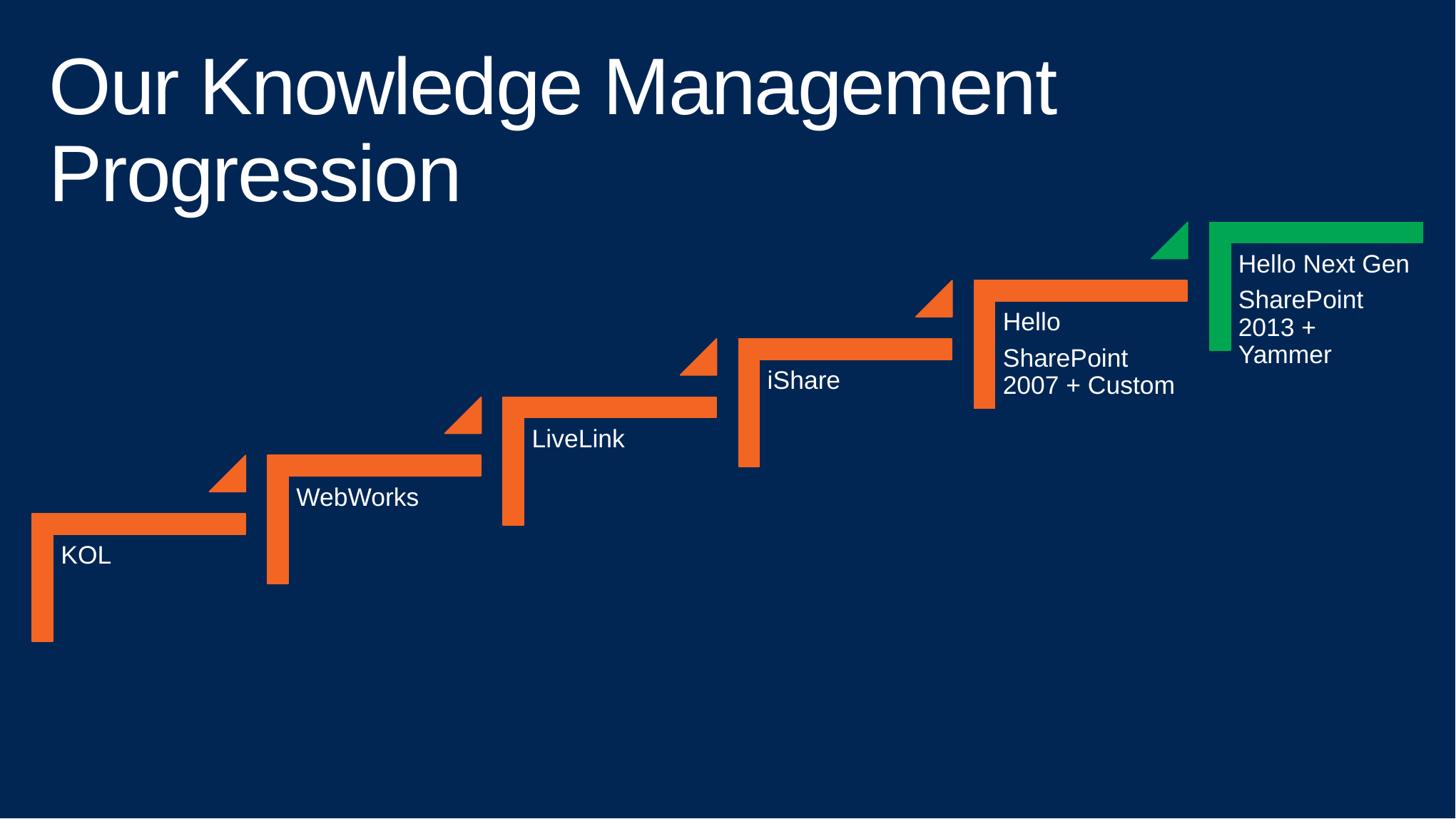

# Our Knowledge Management Progression
KOL
WebWorks
LiveLink
iShare
Hello
SharePoint 2007 + Custom
Hello Next Gen
SharePoint 2013 + Yammer